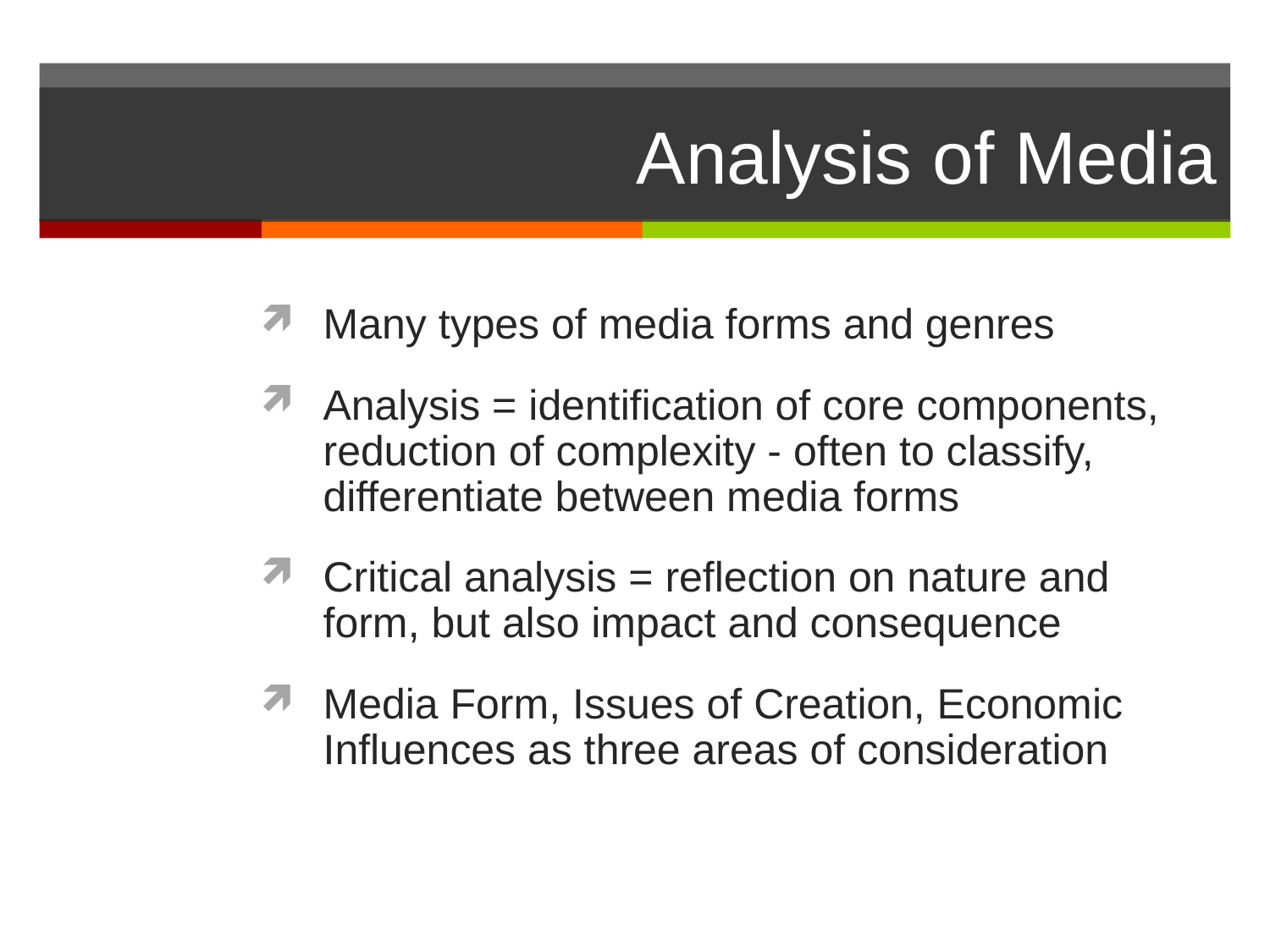

# Analysis of Media
Many types of media forms and genres
Analysis = identification of core components, reduction of complexity - often to classify, differentiate between media forms
Critical analysis = reflection on nature and form, but also impact and consequence
Media Form, Issues of Creation, Economic Influences as three areas of consideration